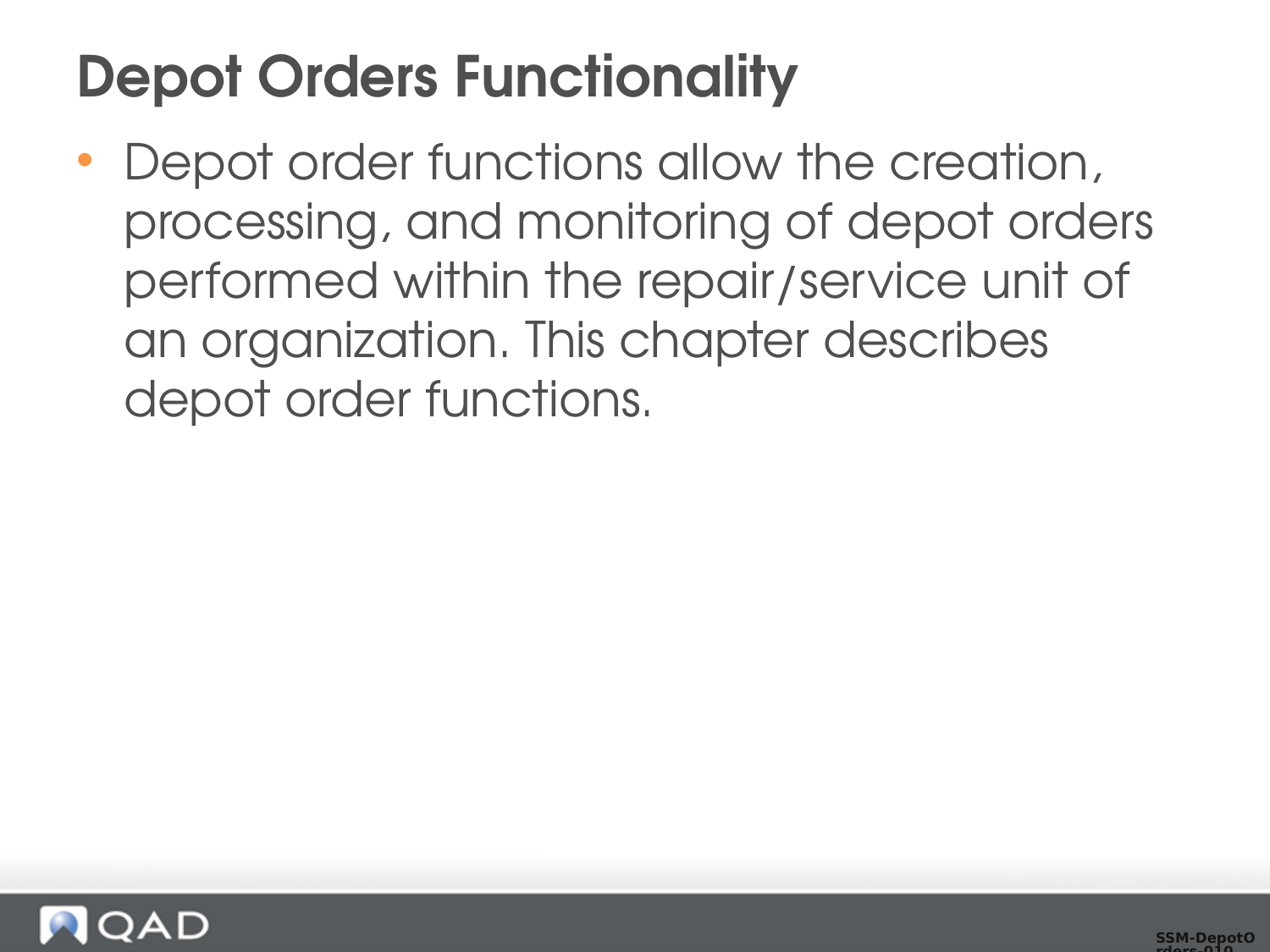

# Depot Orders Functionality
Depot order functions allow the creation, processing, and monitoring of depot orders performed within the repair/service unit of an organization. This chapter describes depot order functions.

SSM-DepotOrders-010